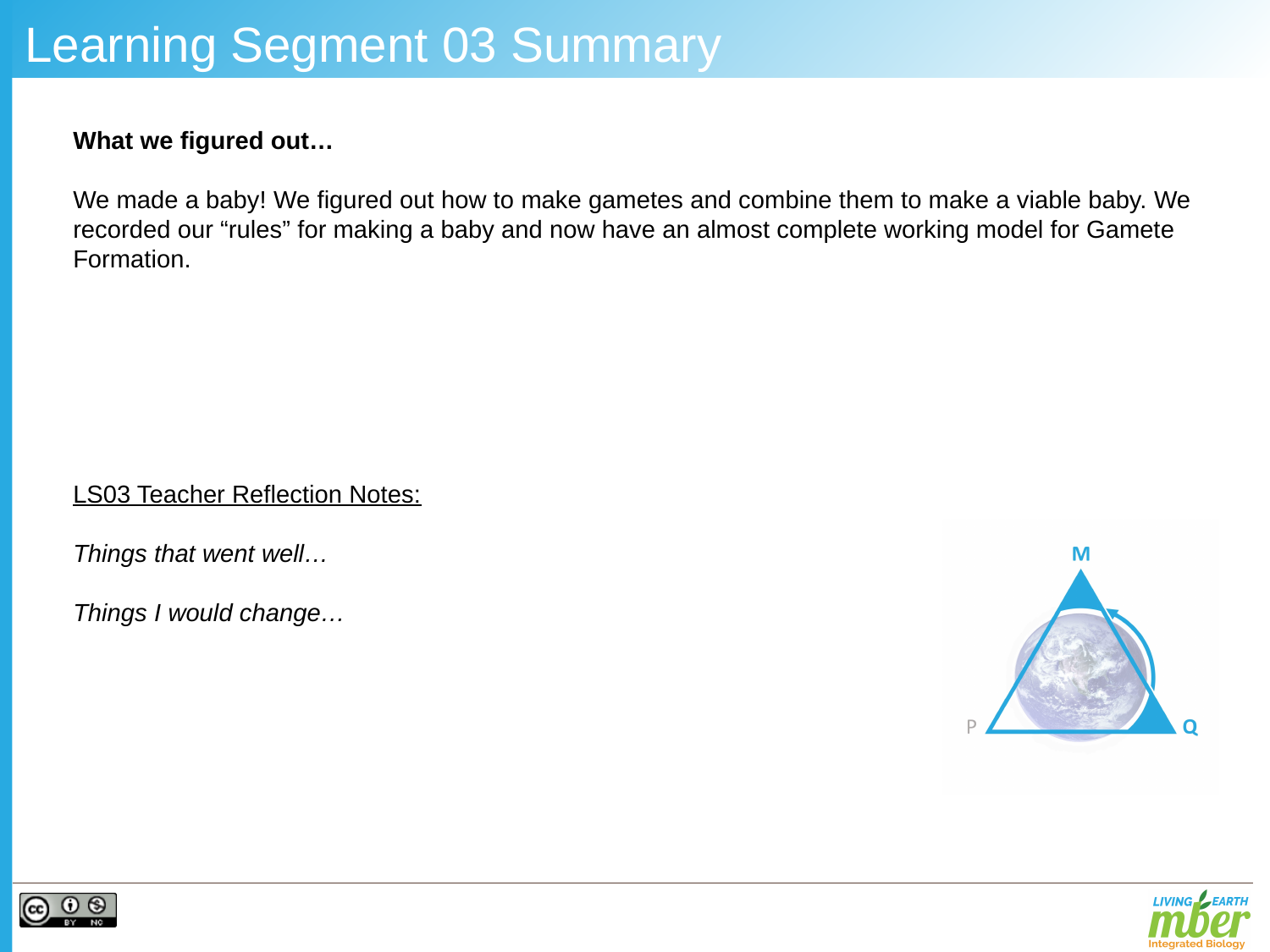

# Learning Segment 03 Summary
What we figured out…

We made a baby! We figured out how to make gametes and combine them to make a viable baby. We recorded our “rules” for making a baby and now have an almost complete working model for Gamete Formation.

LS03 Teacher Reflection Notes:

Things that went well…

Things I would change…